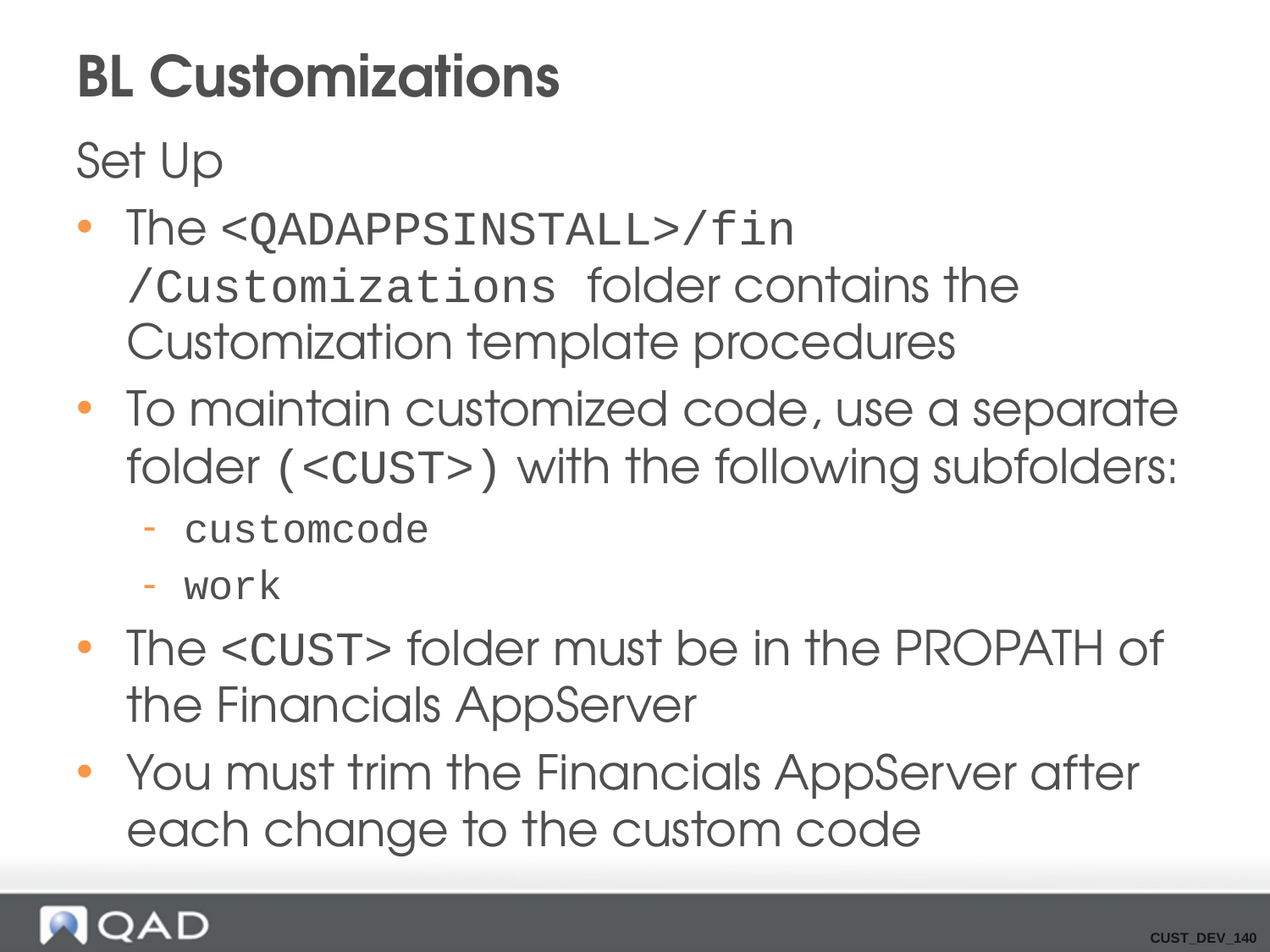

# BL Customizations
Set Up
The <QADAPPSINSTALL>/fin
/Customizations folder contains the Customization template procedures
To maintain customized code, use a separate folder (<CUST>) with the following subfolders:
customcode
work
The <CUST> folder must be in the PROPATH of the Financials AppServer
You must trim the Financials AppServer after each change to the custom code
CUST_DEV_140